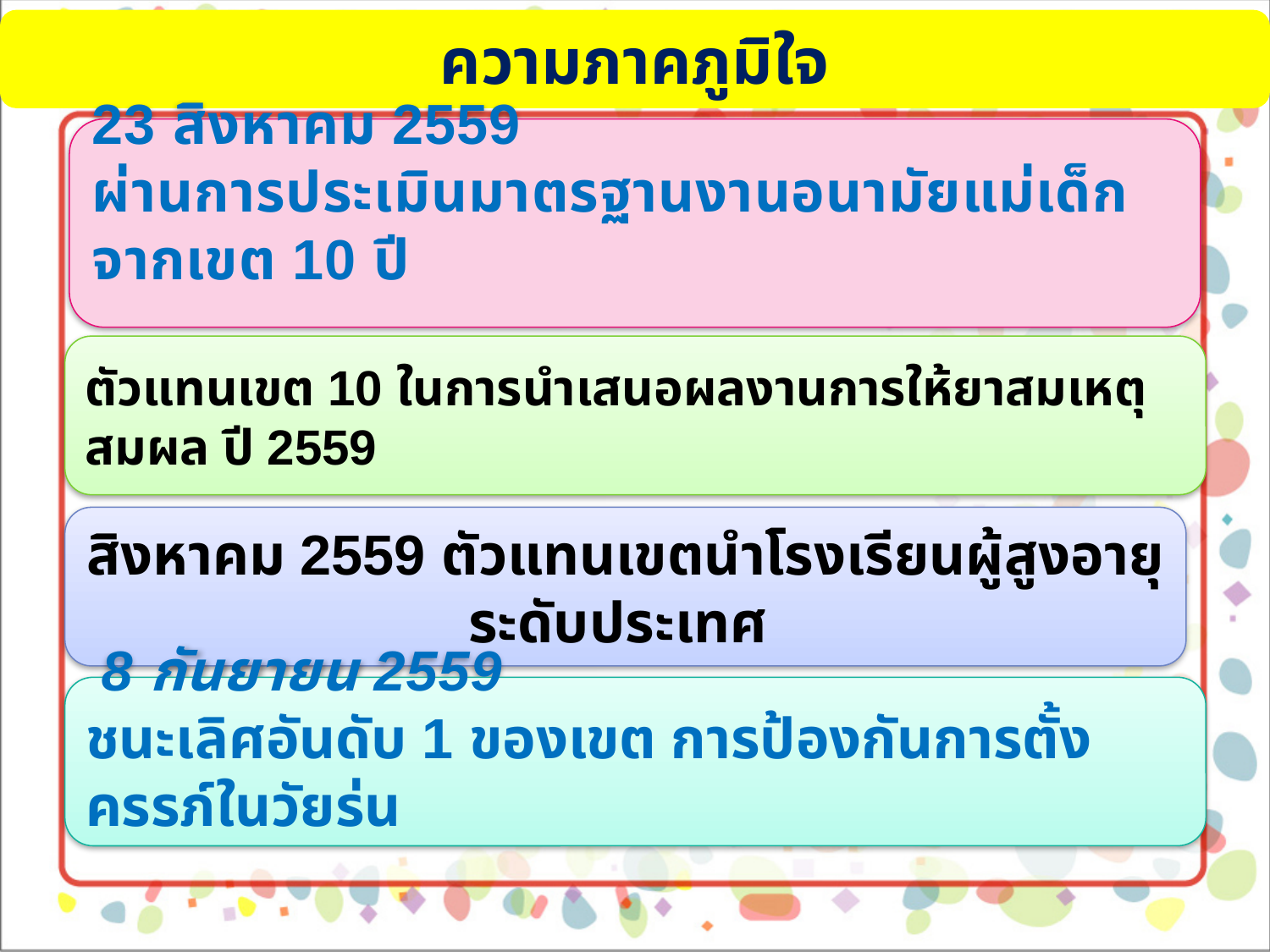

ความภาคภูมิใจ
23 สิงหาคม 2559
ผ่านการประเมินมาตรฐานงานอนามัยแม่เด็กจากเขต 10 ปี

ตัวแทนเขต 10 ในการนำเสนอผลงานการให้ยาสมเหตุสมผล ปี 2559
สิงหาคม 2559 ตัวแทนเขตนำโรงเรียนผู้สูงอายุ ระดับประเทศ
 8 กันยายน 2559
ชนะเลิศอันดับ 1 ของเขต การป้องกันการตั้งครรภ์ในวัยร่น